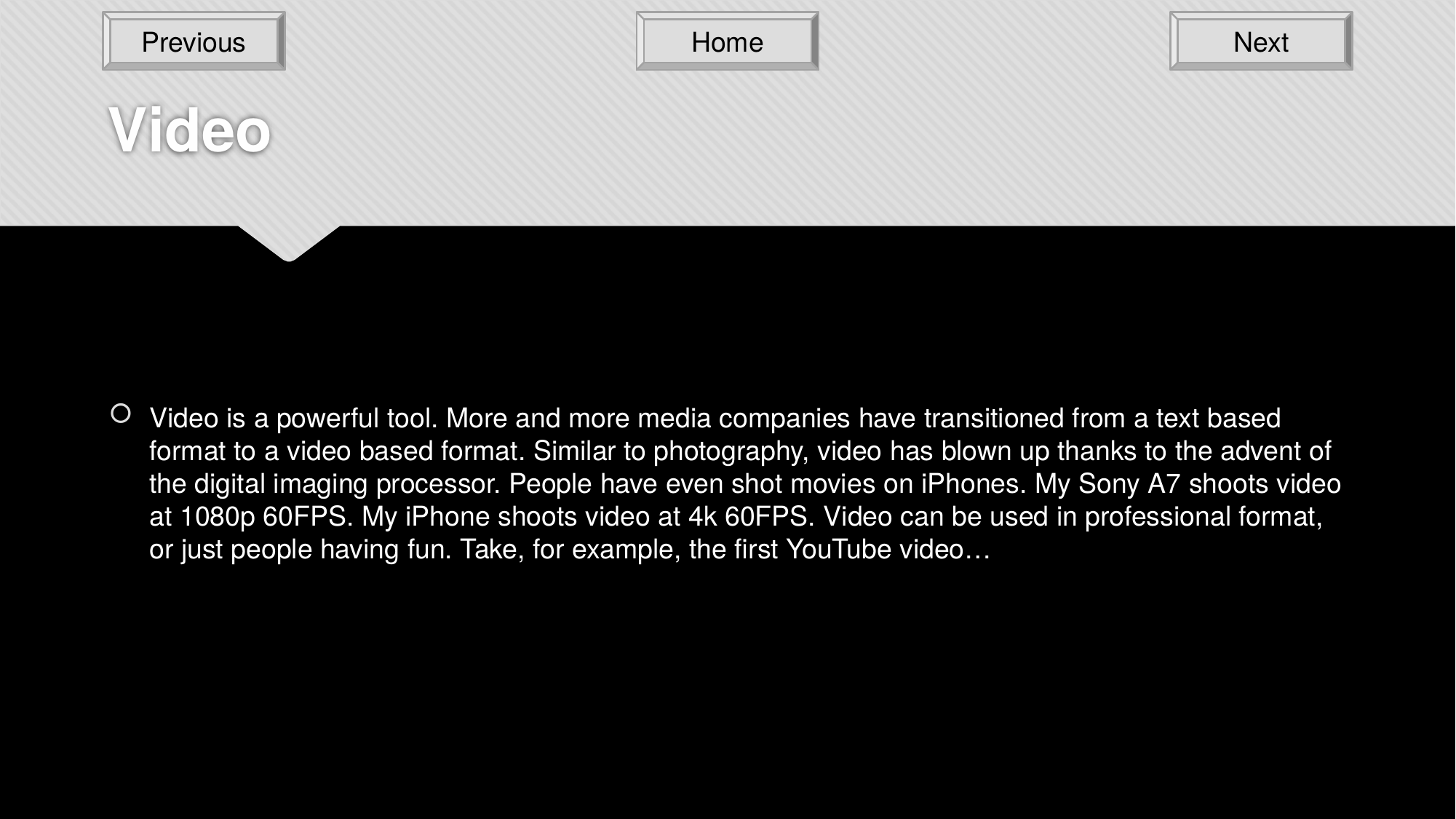

Previous
Home
Next
# Video
Video is a powerful tool. More and more media companies have transitioned from a text based format to a video based format. Similar to photography, video has blown up thanks to the advent of the digital imaging processor. People have even shot movies on iPhones. My Sony A7 shoots video at 1080p 60FPS. My iPhone shoots video at 4k 60FPS. Video can be used in professional format, or just people having fun. Take, for example, the first YouTube video…